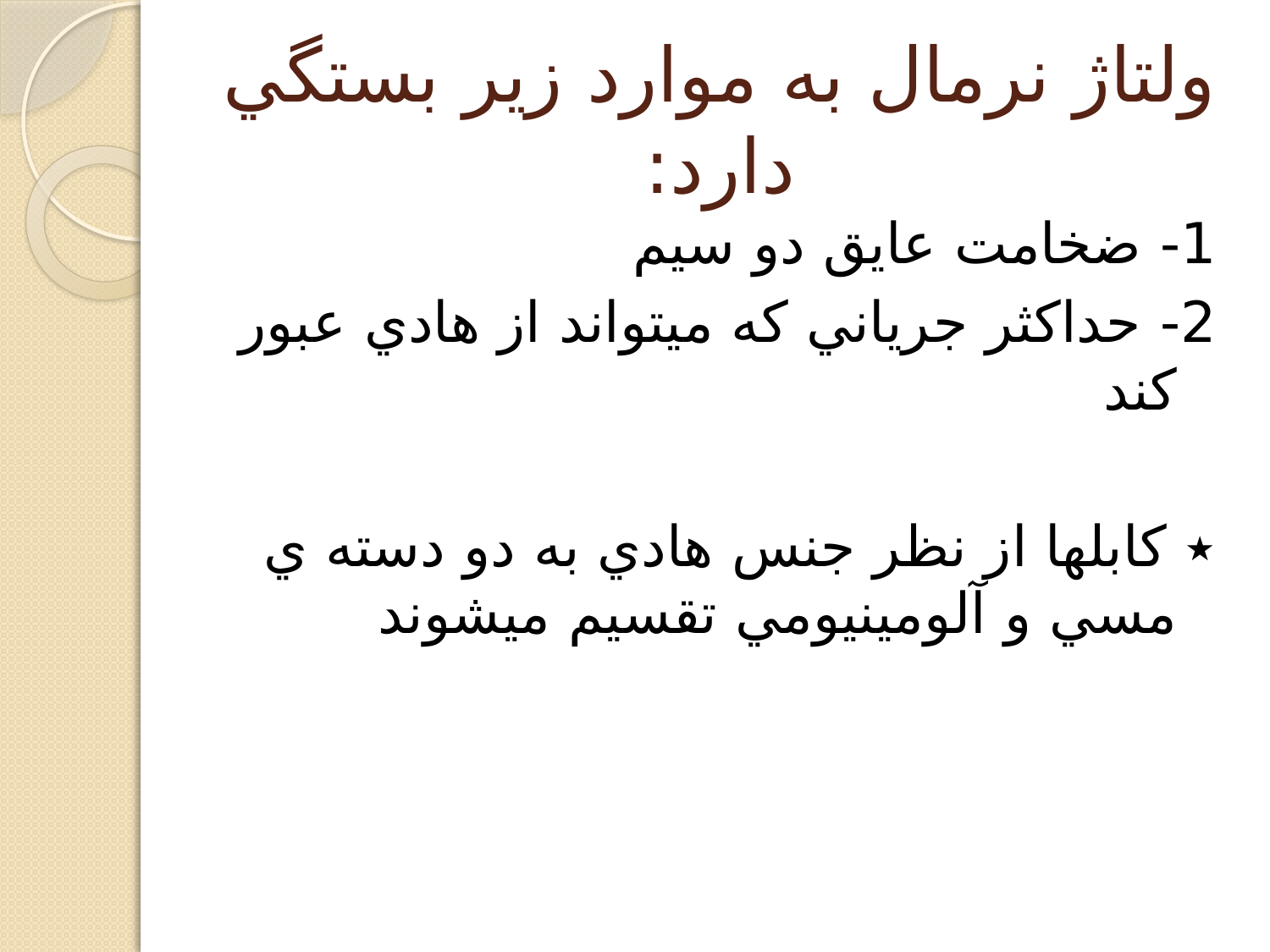

# ولتاژ نرمال به موارد زير بستگي دارد:
1- ضخامت عايق دو سيم
2- حداكثر جرياني كه ميتواند از هادي عبور كند

٭ كابلها از نظر جنس هادي به دو دسته ي مسي و آلومينيومي تقسيم ميشوند